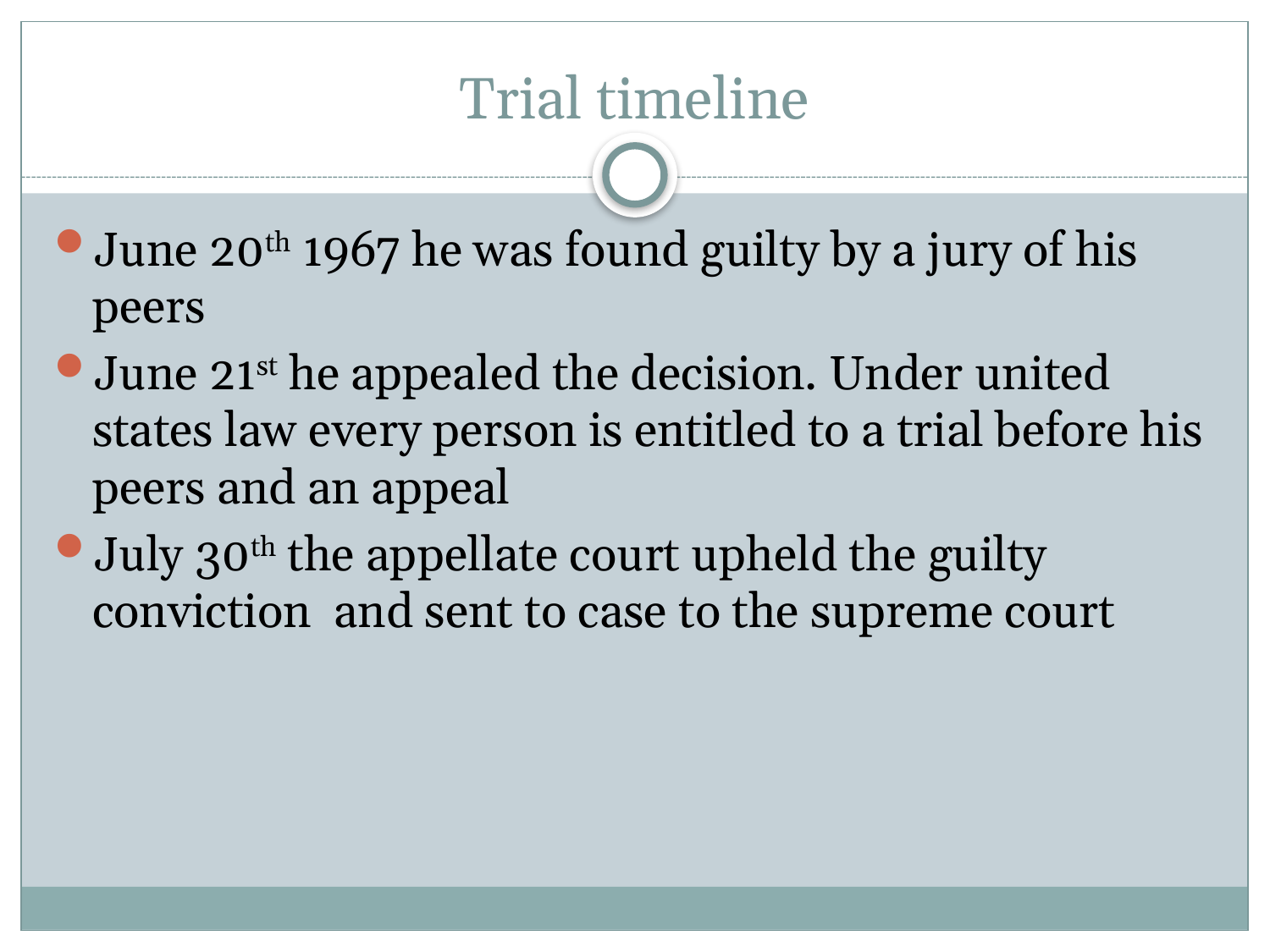

# Trial timeline
June 20th 1967 he was found guilty by a jury of his peers
June 21st he appealed the decision. Under united states law every person is entitled to a trial before his peers and an appeal
July 30th the appellate court upheld the guilty conviction  and sent to case to the supreme court